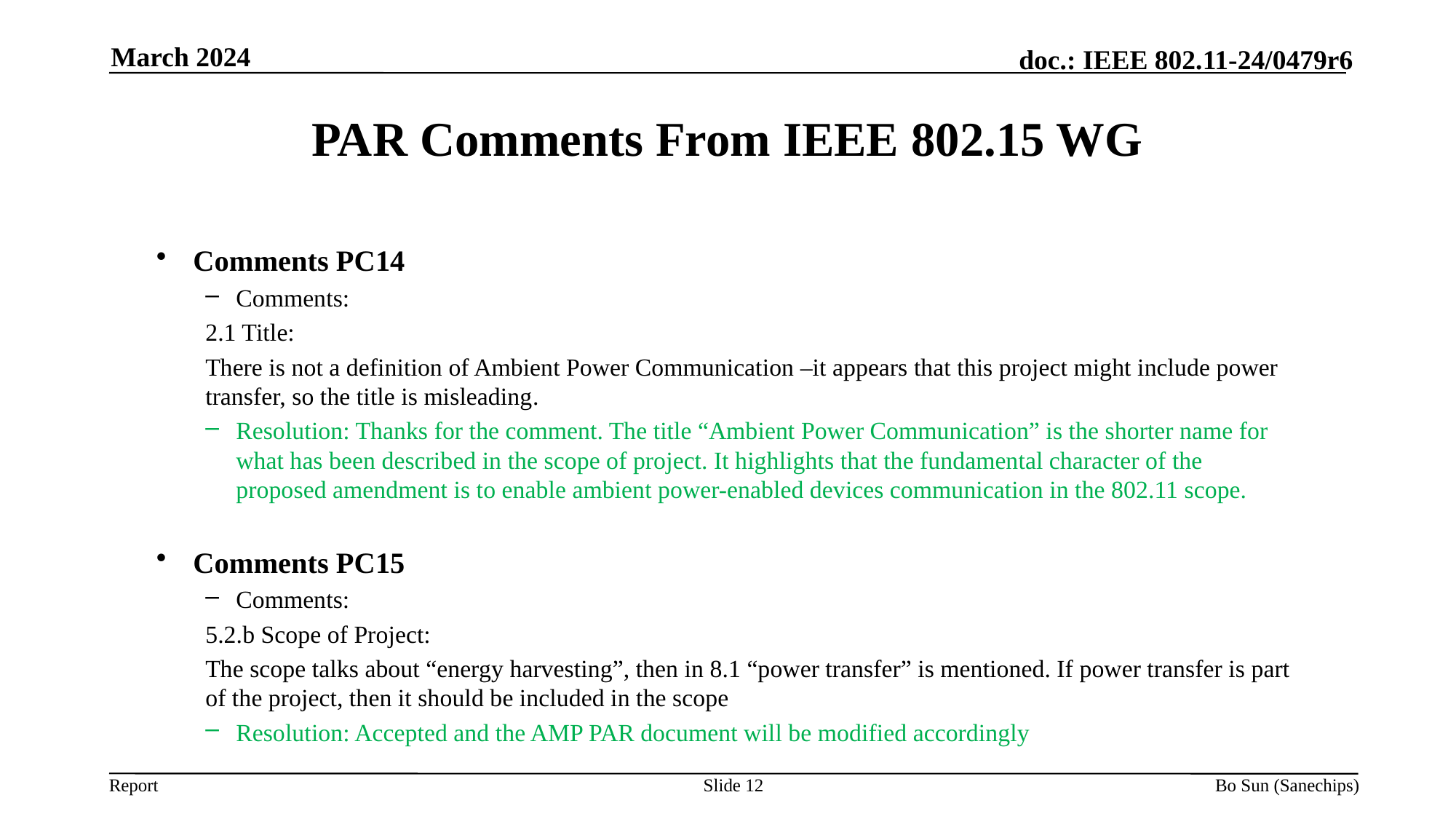

March 2024
PAR Comments From IEEE 802.15 WG
Comments PC14
Comments:
2.1 Title:
There is not a definition of Ambient Power Communication –it appears that this project might include power transfer, so the title is misleading.
Resolution: Thanks for the comment. The title “Ambient Power Communication” is the shorter name for what has been described in the scope of project. It highlights that the fundamental character of the proposed amendment is to enable ambient power-enabled devices communication in the 802.11 scope.

Comments PC15
Comments:
5.2.b Scope of Project:
The scope talks about “energy harvesting”, then in 8.1 “power transfer” is mentioned. If power transfer is part of the project, then it should be included in the scope
Resolution: Accepted and the AMP PAR document will be modified accordingly
Slide 12
Bo Sun (Sanechips)